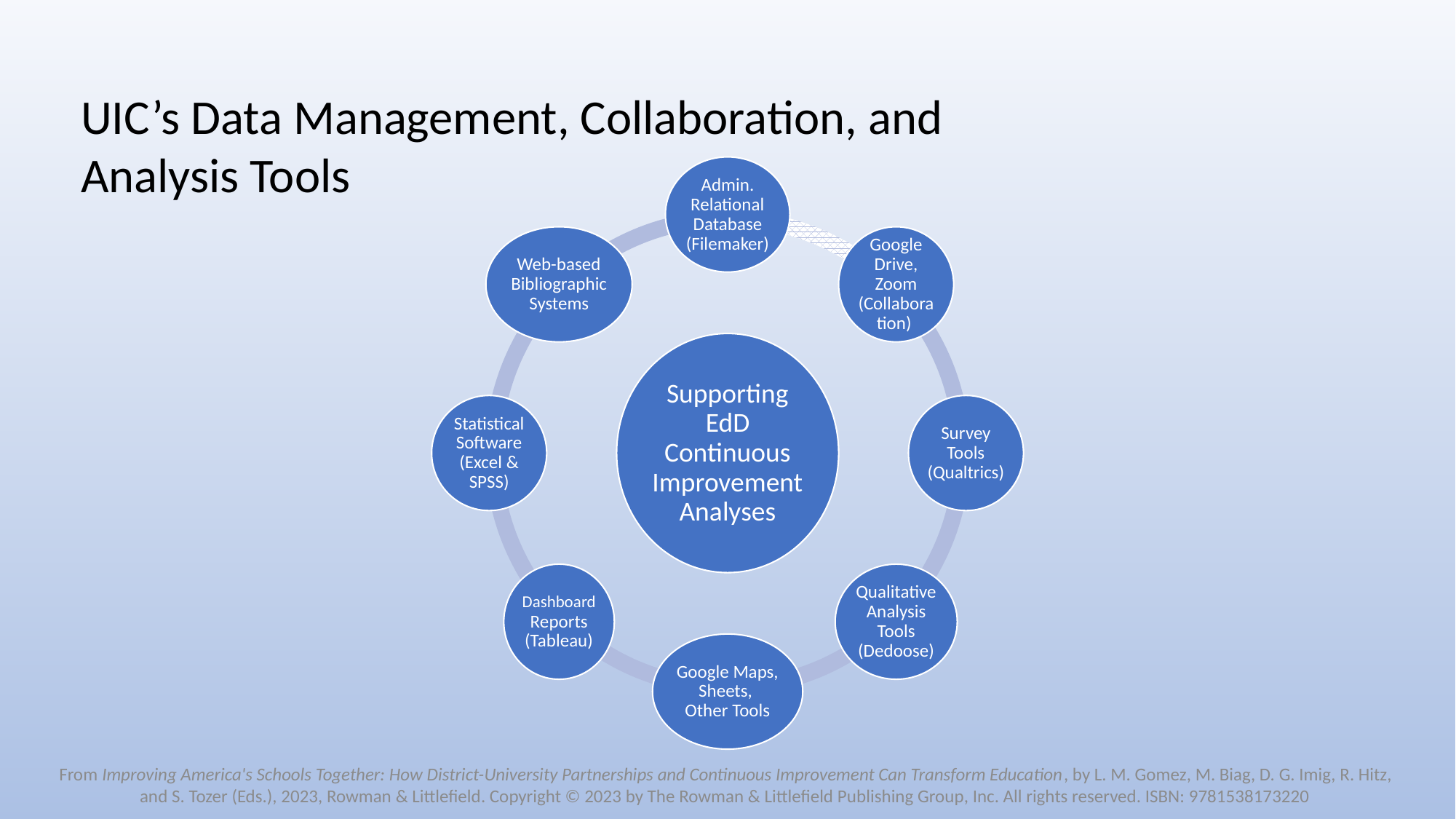

UIC’s Data Management, Collaboration, and Analysis Tools
Supporting EdD Continuous Improvement Analyses
Admin. Relational Database (Filemaker)
Google Drive, Zoom (Collaboration)
Survey Tools (Qualtrics)
Qualitative Analysis Tools (Dedoose)
Google Maps, Sheets,  Other Tools
Dashboard Reports (Tableau)
Statistical Software (Excel & SPSS)
Web-based Bibliographic Systems

From Improving America's Schools Together: How District-University Partnerships and Continuous Improvement Can Transform Education, by L. M. Gomez, M. Biag, D. G. Imig, R. Hitz, and S. Tozer (Eds.), 2023, Rowman & Littlefield. Copyright © 2023 by The Rowman & Littlefield Publishing Group, Inc. All rights reserved. ISBN: 9781538173220